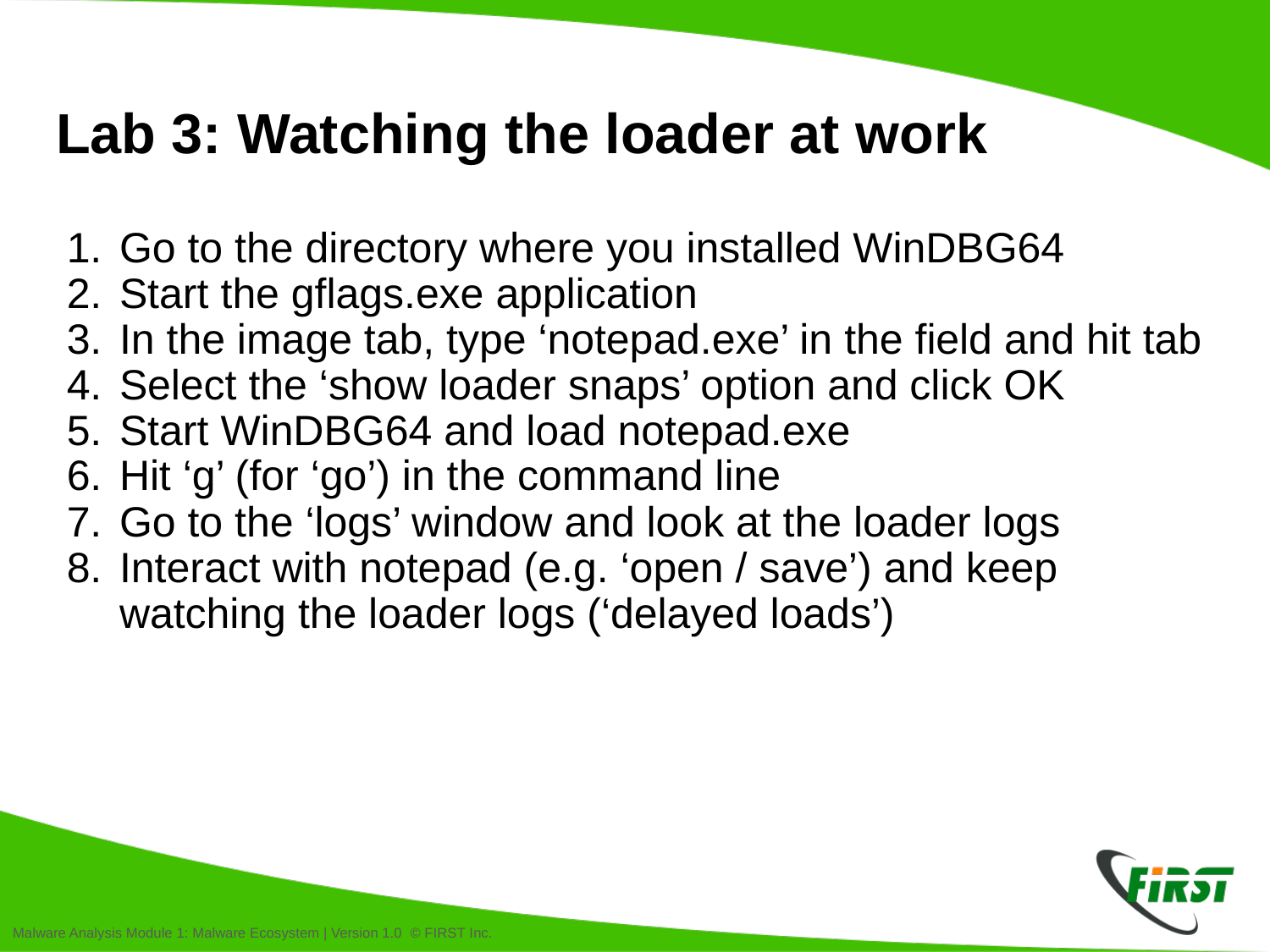

# Lab 3: Watching the loader at work
Go to the directory where you installed WinDBG64
Start the gflags.exe application
In the image tab, type ‘notepad.exe’ in the field and hit tab
Select the ‘show loader snaps’ option and click OK
Start WinDBG64 and load notepad.exe
Hit ‘g’ (for ‘go’) in the command line
Go to the ‘logs’ window and look at the loader logs
Interact with notepad (e.g. ‘open / save’) and keep watching the loader logs (‘delayed loads’)